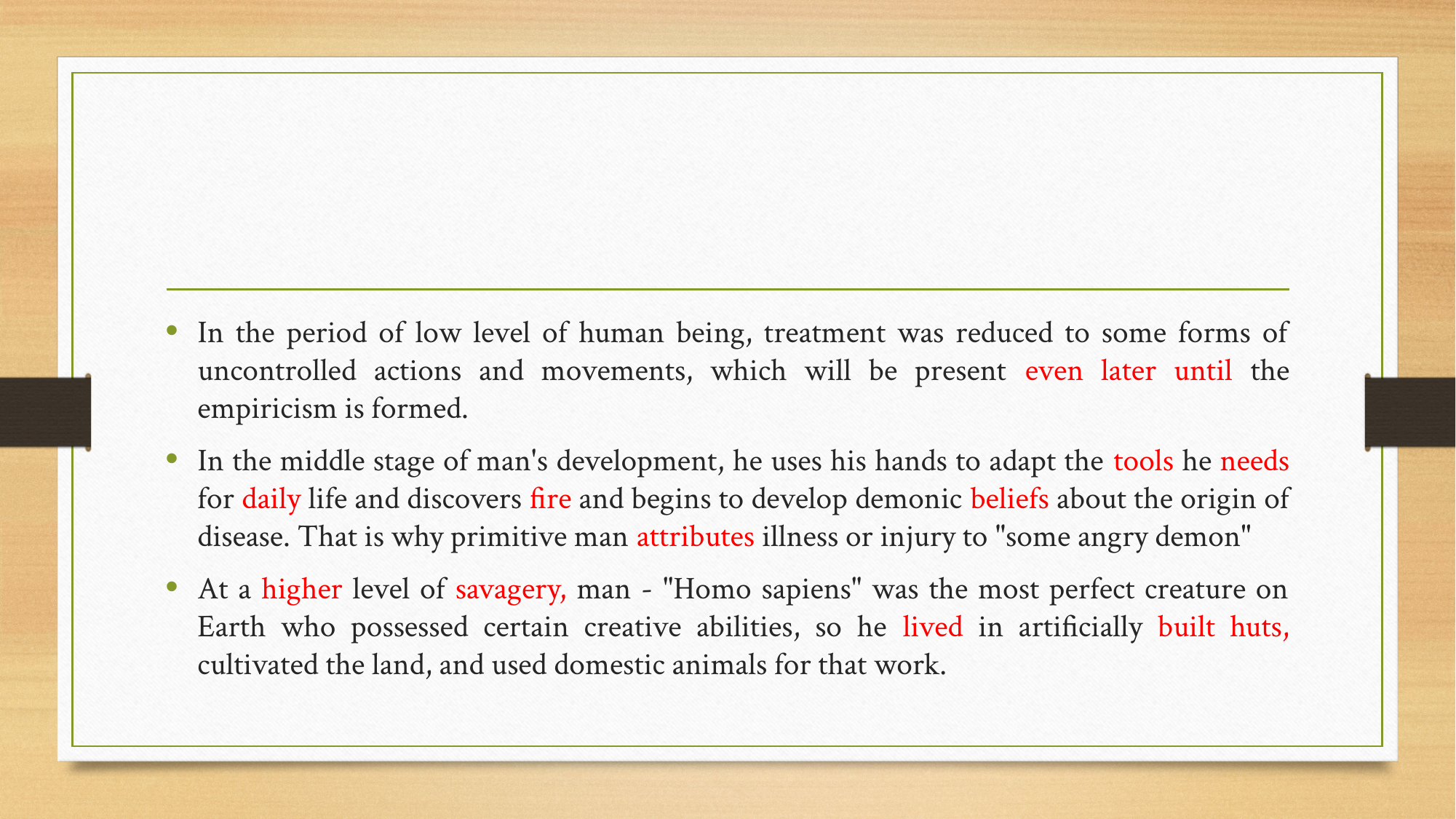

In the period of low level of human being, treatment was reduced to some forms of uncontrolled actions and movements, which will be present even later until the empiricism is formed.
In the middle stage of man's development, he uses his hands to adapt the tools he needs for daily life and discovers fire and begins to develop demonic beliefs about the origin of disease. That is why primitive man attributes illness or injury to "some angry demon"
At a higher level of savagery, man - "Homo sapiens" was the most perfect creature on Earth who possessed certain creative abilities, so he lived in artificially built huts, cultivated the land, and used domestic animals for that work.